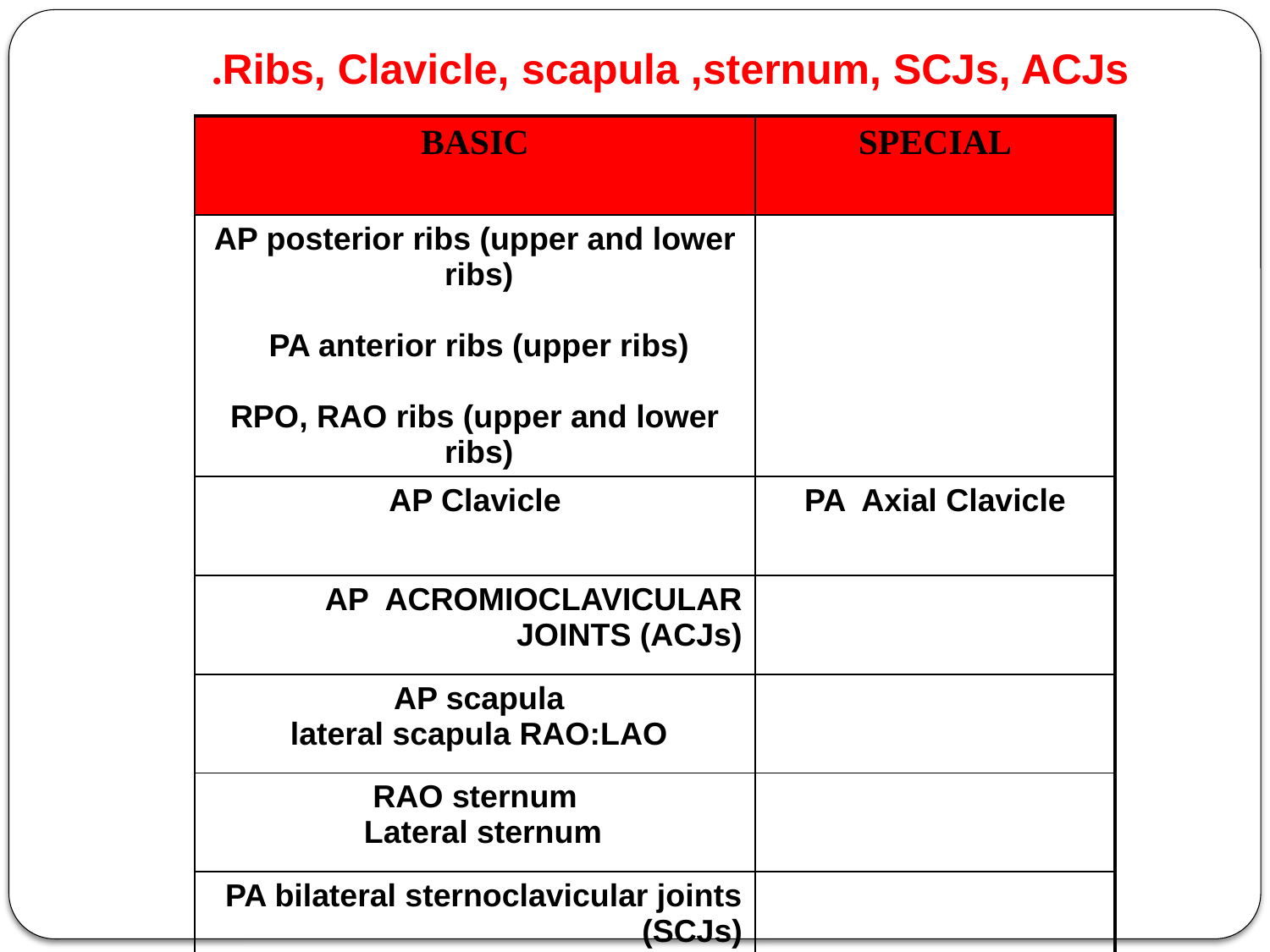

Ribs, Clavicle, scapula ,sternum, SCJs, ACJs.
| BASIC | SPECIAL |
| --- | --- |
| AP posterior ribs (upper and lower ribs) PA anterior ribs (upper ribs) RPO, RAO ribs (upper and lower ribs) |  |
| AP Clavicle | PA Axial Clavicle |
| AP ACROMIOCLAVICULAR JOINTS (ACJs) |  |
| AP scapula lateral scapula RAO:LAO |  |
| RAO sternum Lateral sternum |  |
| PA bilateral sternoclavicular joints (SCJs) RA O sternoclavicular joints (SCJs) |  |